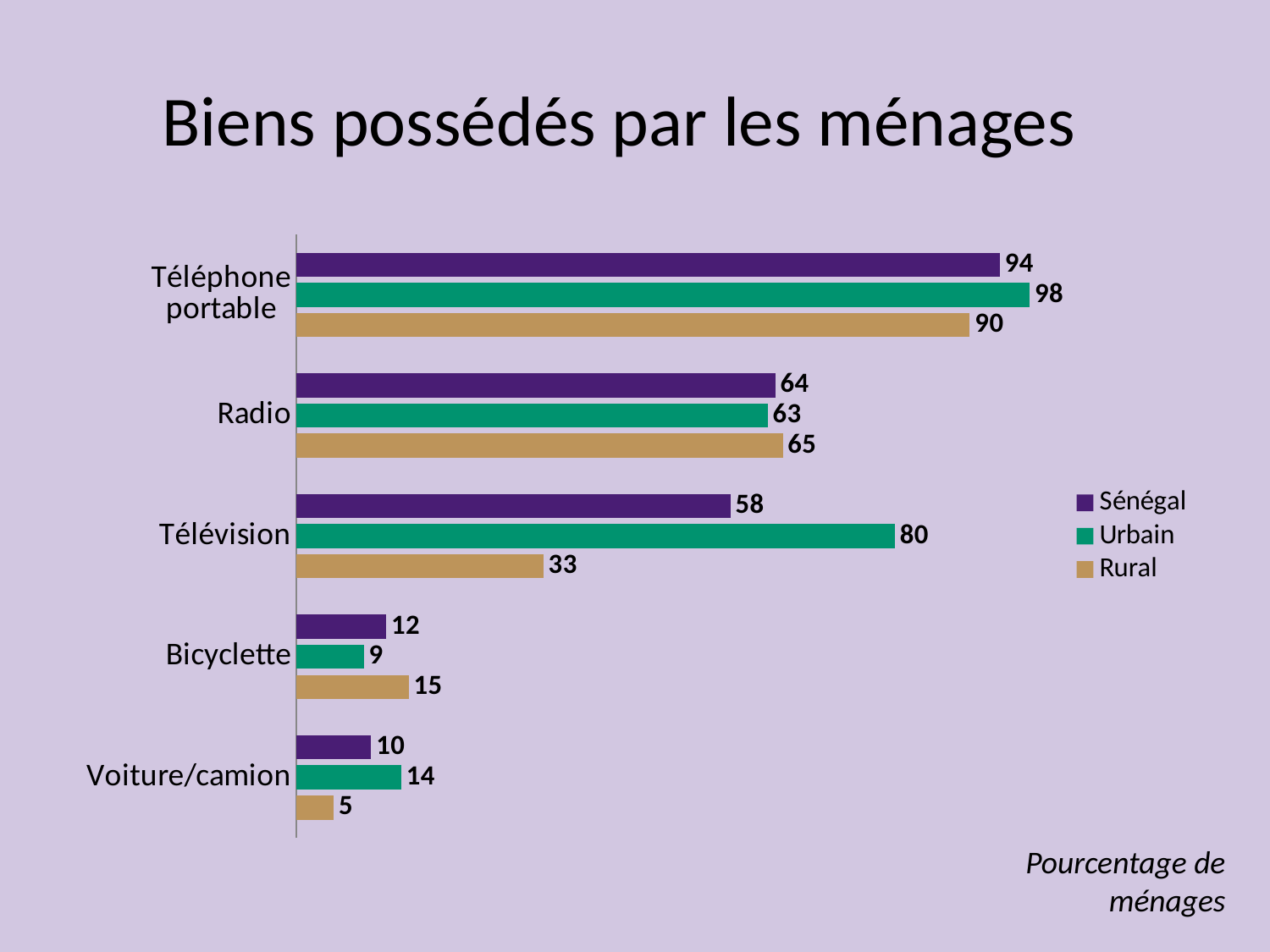

# Biens possédés par les ménages

### Chart

| Category | Rural | Urbain | Sénégal |
|---|---|---|---|
| Voiture/camion | 5.0 | 14.0 | 10.0 |
| Bicyclette | 15.0 | 9.0 | 12.0 |
| Télévision | 33.0 | 80.0 | 58.0 |
| Radio | 65.0 | 63.0 | 64.0 |
| Téléphone portable | 90.0 | 98.0 | 94.0 |
Pourcentage de ménages